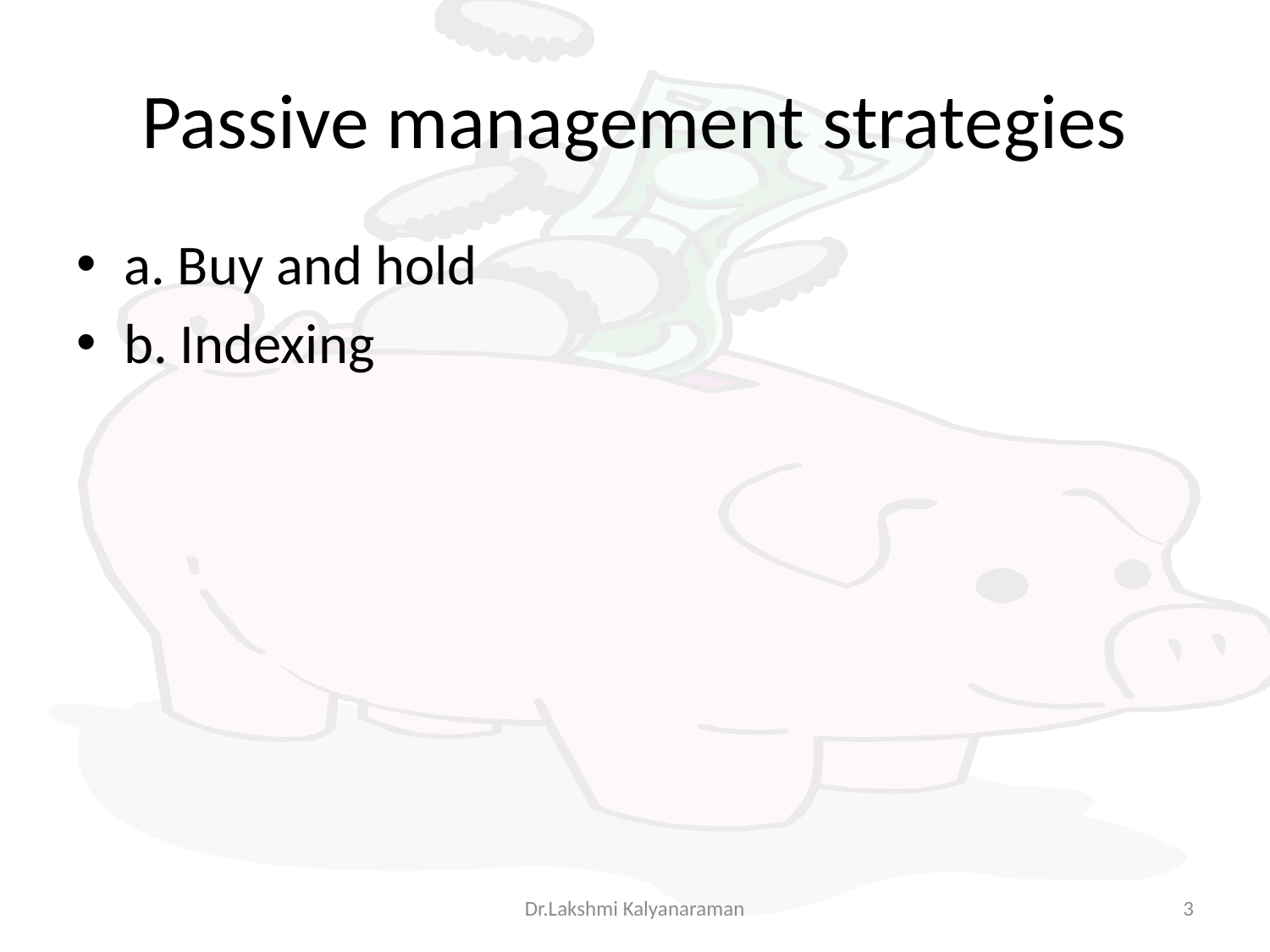

# Passive management strategies
a. Buy and hold
b. Indexing

Dr.Lakshmi Kalyanaraman
3